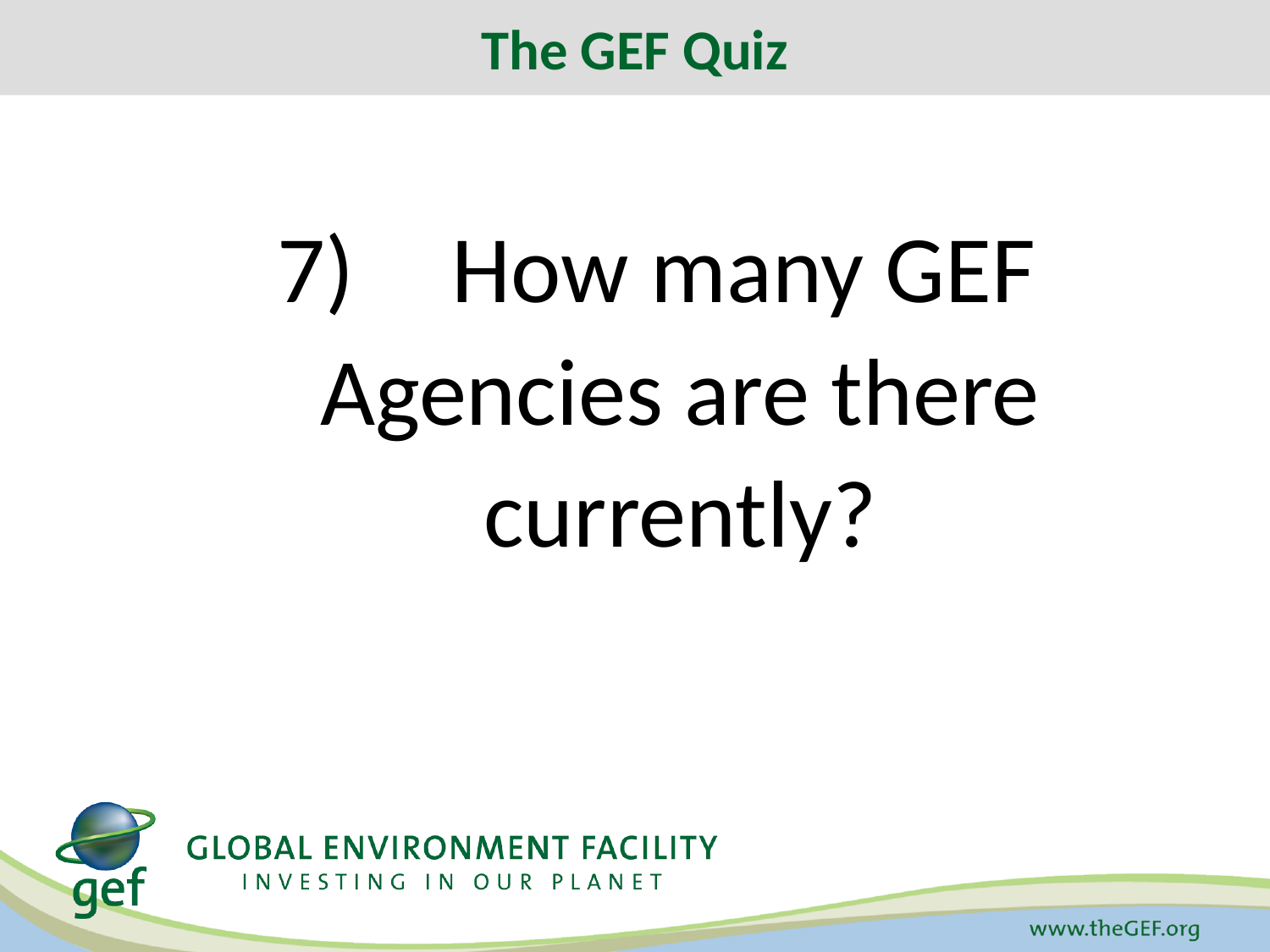

The GEF Quiz
# 7)	How many GEF Agencies are there currently?